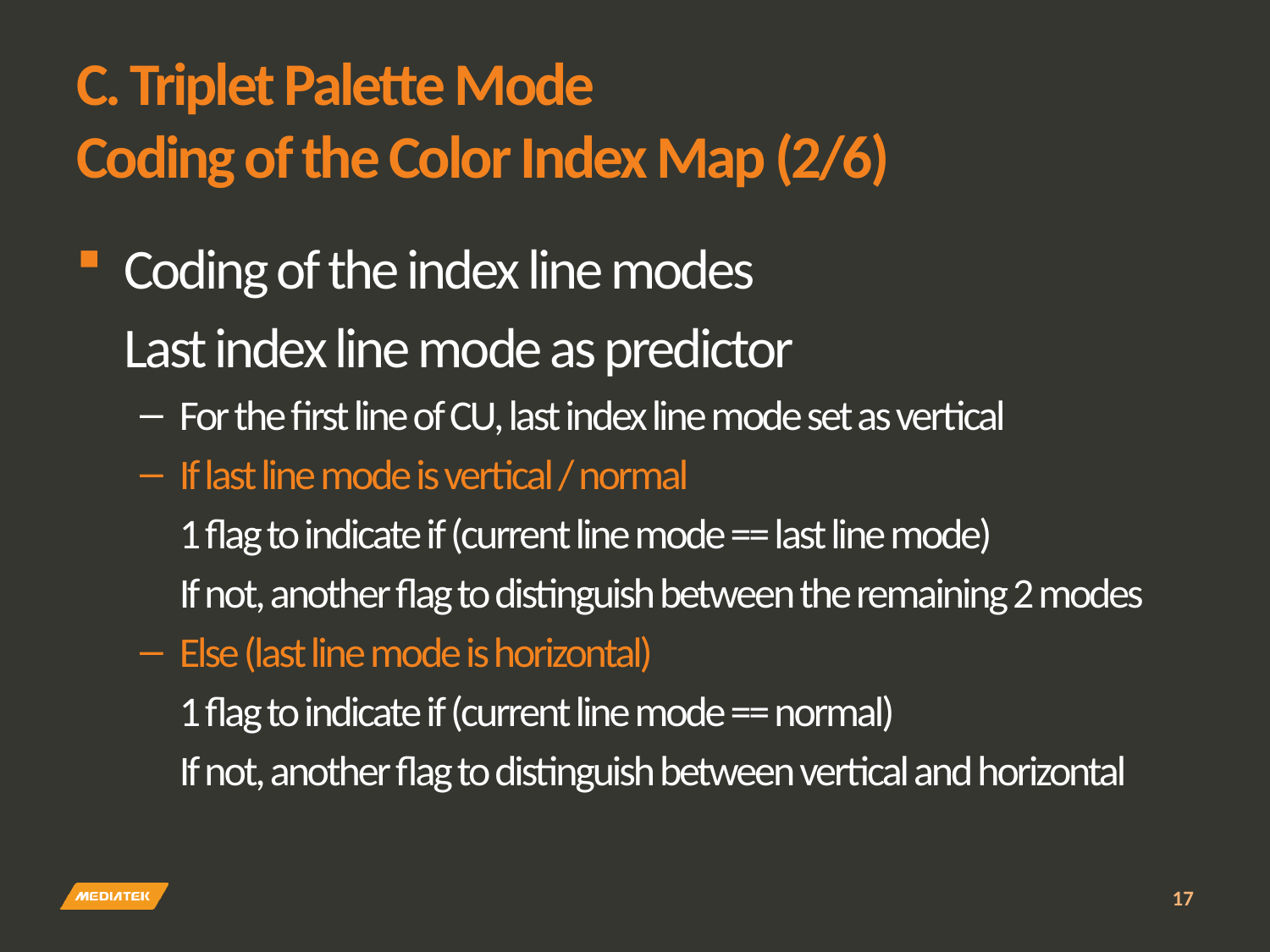

# C. Triplet Palette Mode Coding of the Color Index Map (2/6)
Coding of the index line modes
	Last index line mode as predictor
For the first line of CU, last index line mode set as vertical
If last line mode is vertical / normal
	1 flag to indicate if (current line mode == last line mode)
	If not, another flag to distinguish between the remaining 2 modes
Else (last line mode is horizontal)
	1 flag to indicate if (current line mode == normal)
	If not, another flag to distinguish between vertical and horizontal

17